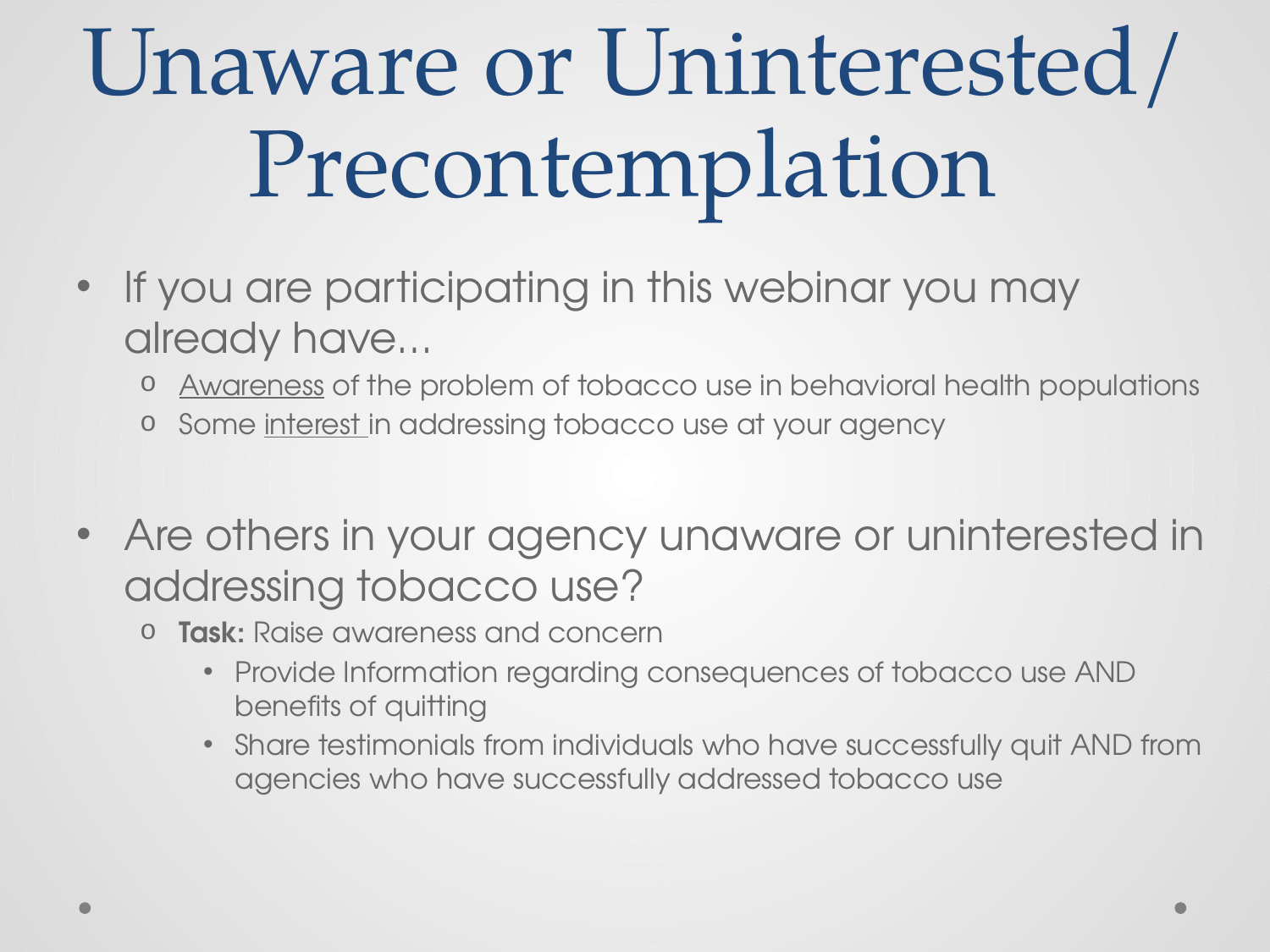

# Unaware or Uninterested/ Precontemplation
If you are participating in this webinar you may already have…
Awareness of the problem of tobacco use in behavioral health populations
Some interest in addressing tobacco use at your agency

Are others in your agency unaware or uninterested in addressing tobacco use?
Task: Raise awareness and concern
Provide Information regarding consequences of tobacco use AND benefits of quitting
Share testimonials from individuals who have successfully quit AND from agencies who have successfully addressed tobacco use